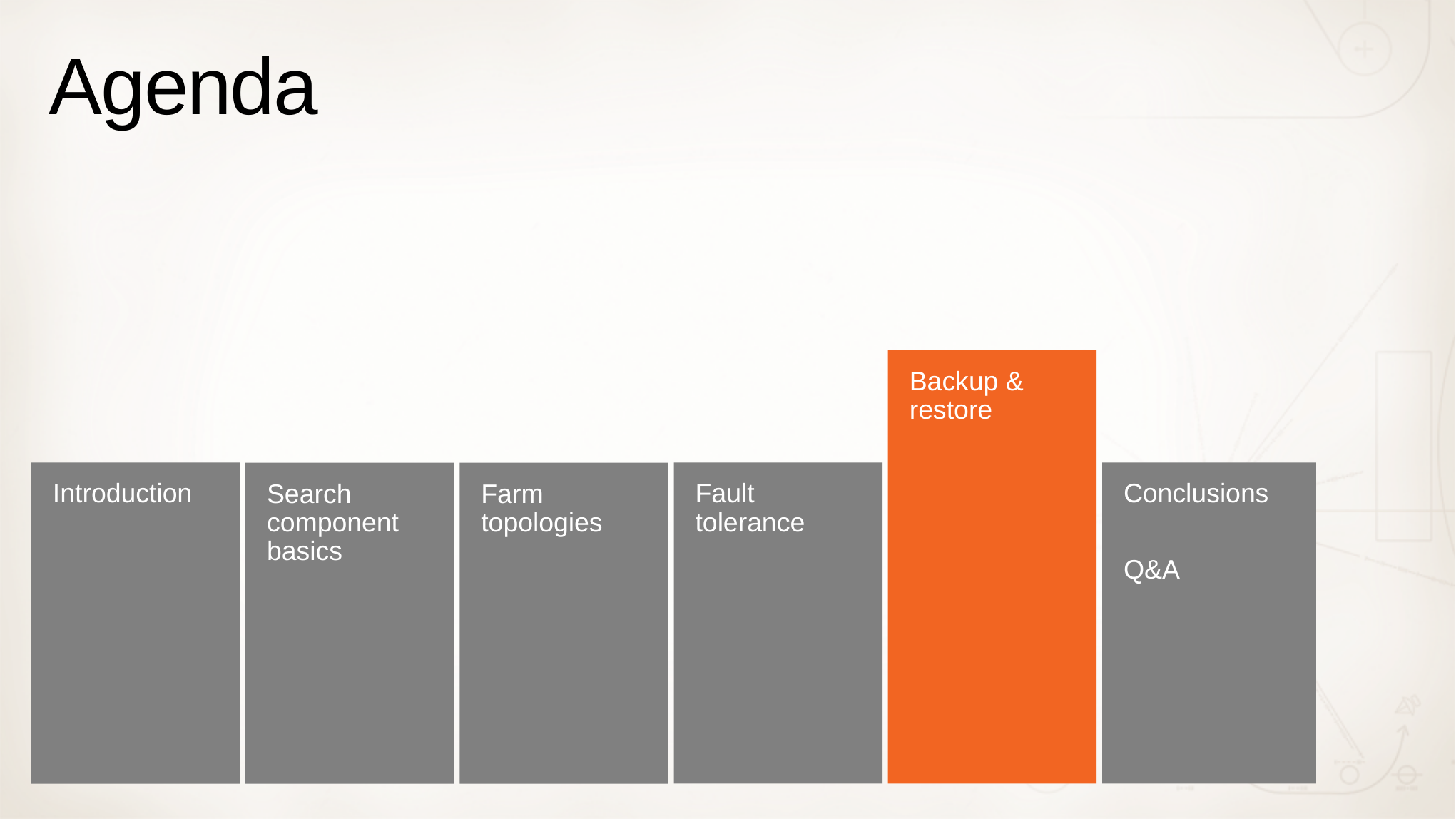

# Agenda
Backup & restore
Introduction
Fault tolerance
Conclusions

Q&A
Search component basics
Farm topologies